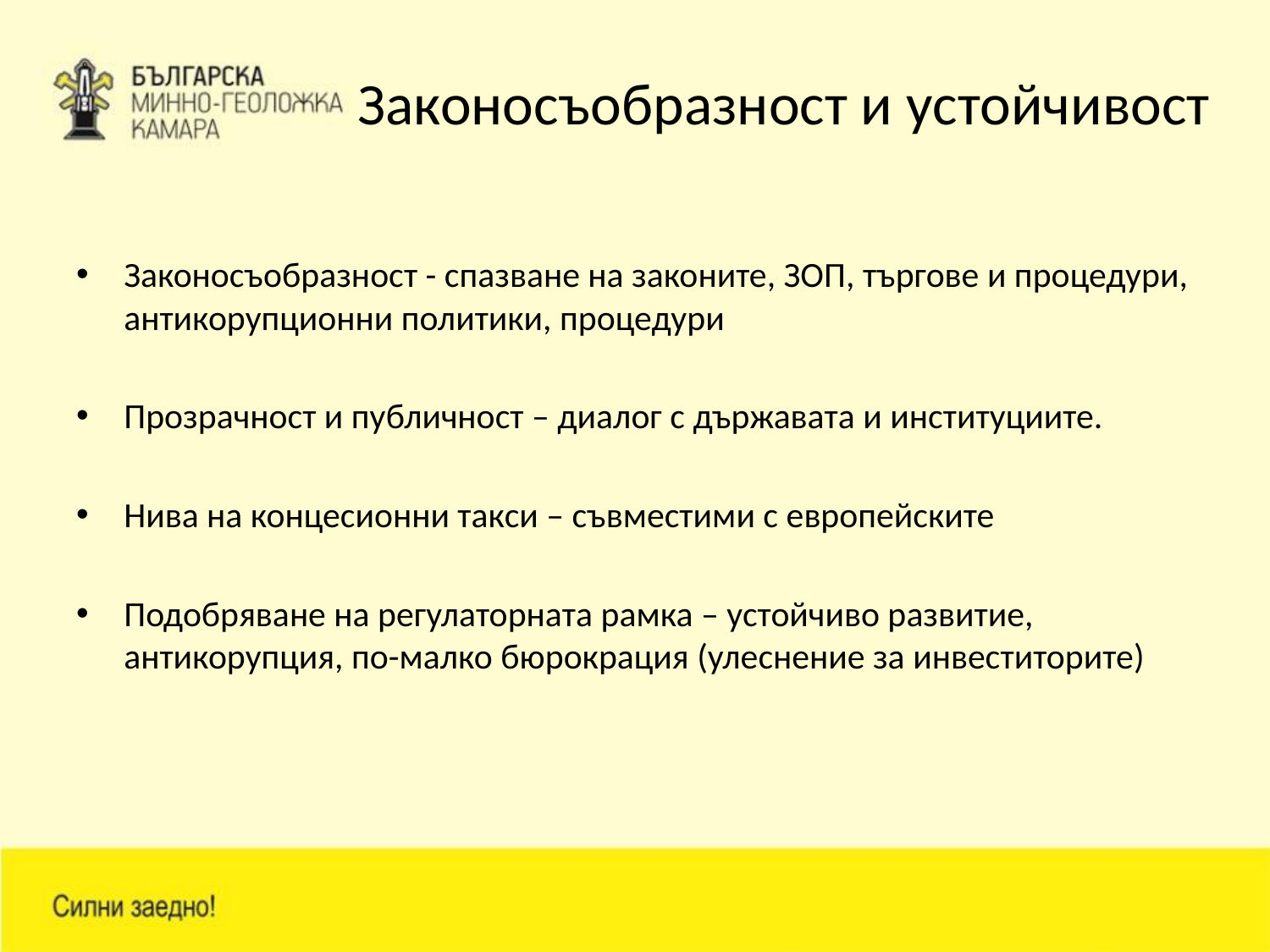

# Законосъобразност и устойчивост
Законосъобразност - спазване на законите, ЗОП, търгове и процедури, антикорупционни политики, процедури

Прозрачност и публичност – диалог с държавата и институциите.

Нива на концесионни такси – съвместими с европейските

Подобряване на регулаторната рамка – устойчиво развитие, антикорупция, по-малко бюрокрация (улеснение за инвеститорите)